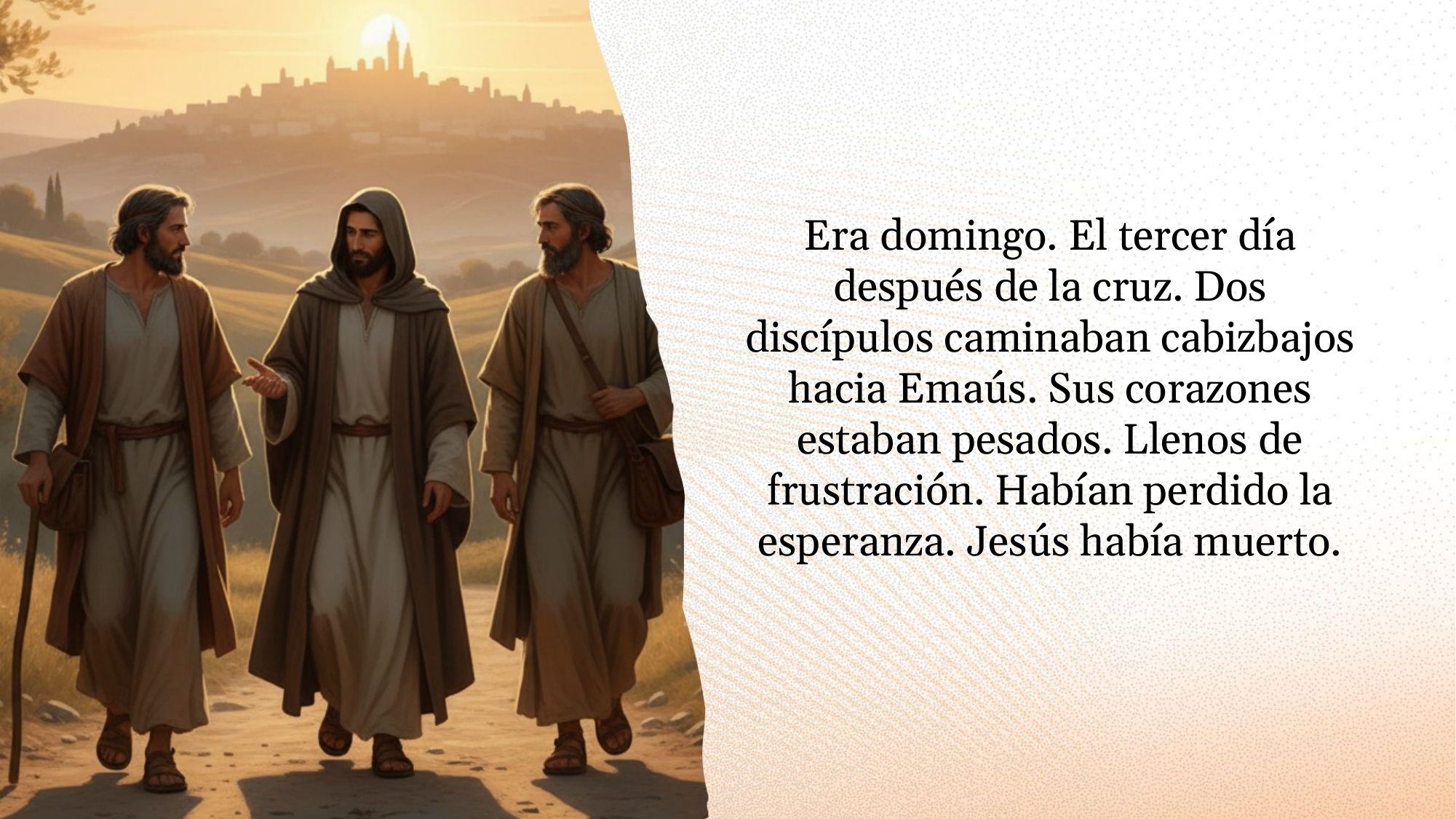

Era domingo. El tercer día después de la cruz. Dos discípulos caminaban cabizbajos hacia Emaús. Sus corazones estaban pesados. Llenos de frustración. Habían perdido la esperanza. Jesús había muerto.